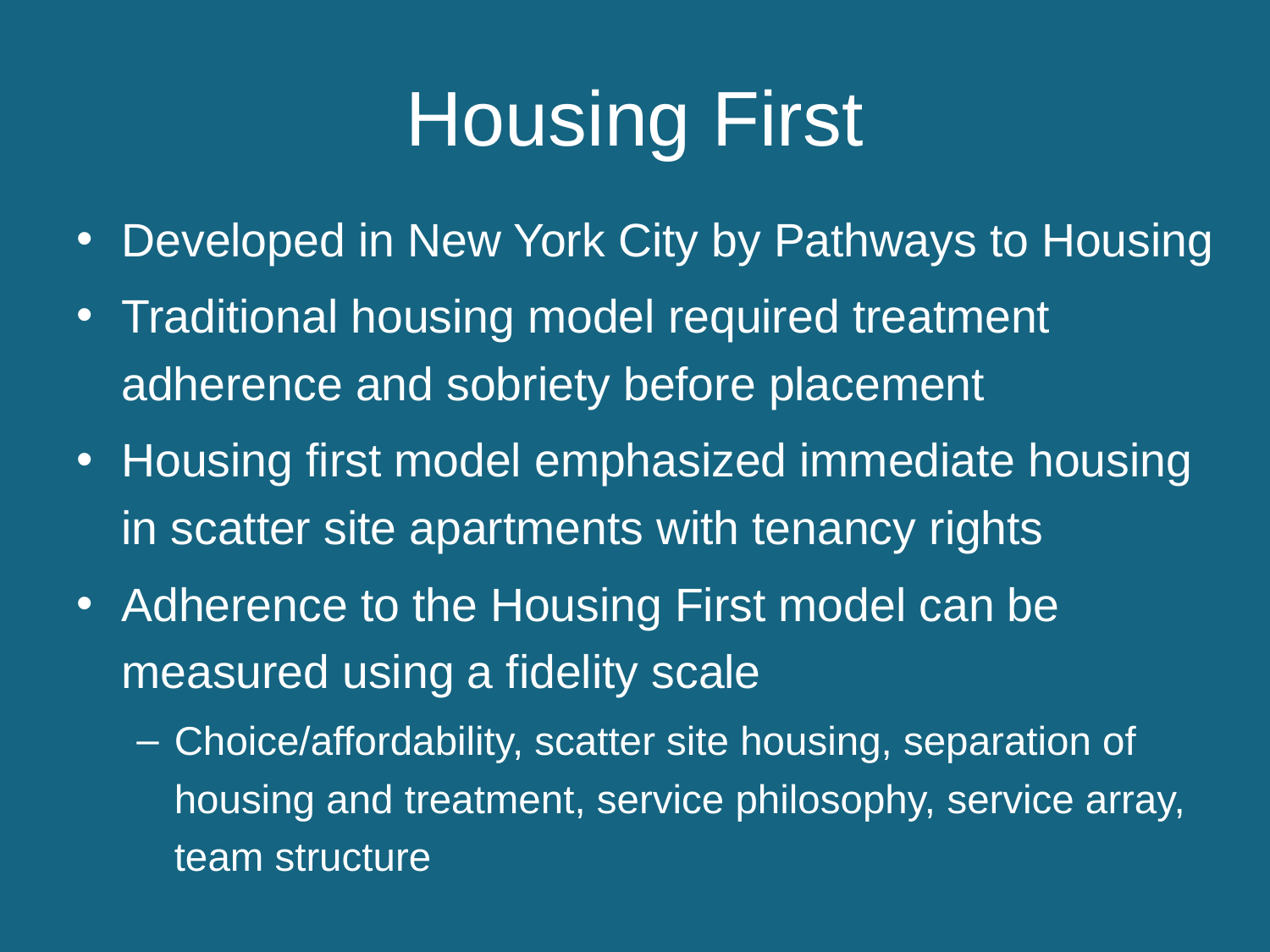

# Housing First
Developed in New York City by Pathways to Housing
Traditional housing model required treatment adherence and sobriety before placement
Housing first model emphasized immediate housing in scatter site apartments with tenancy rights
Adherence to the Housing First model can be measured using a fidelity scale
Choice/affordability, scatter site housing, separation of housing and treatment, service philosophy, service array, team structure